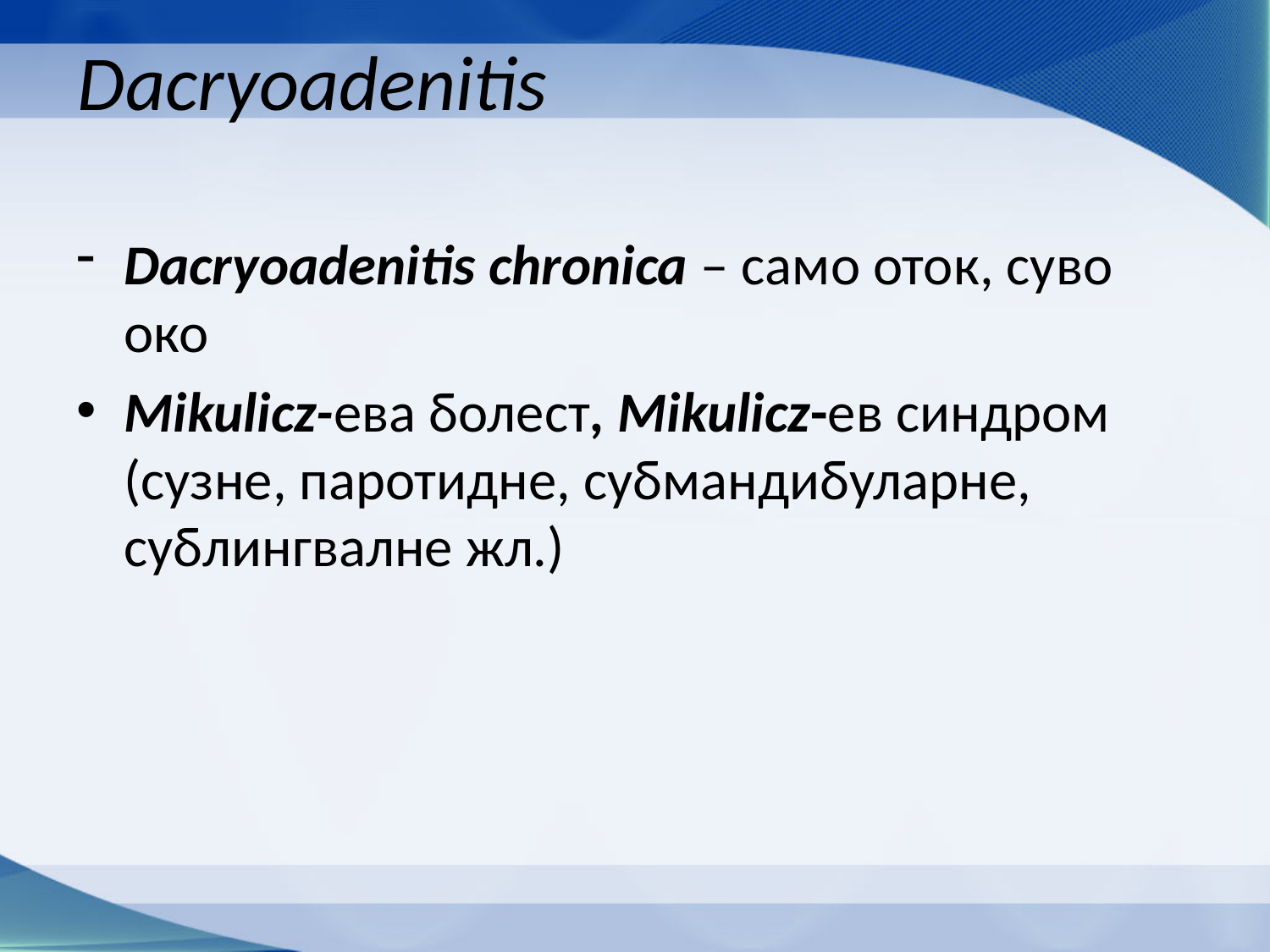

# Dacryoadenitis
Dacryoadenitis chronica – само оток, суво око
Mikulicz-ева болест, Mikulicz-ев синдром (сузне, паротидне, субмандибуларне, сублингвалне жл.)